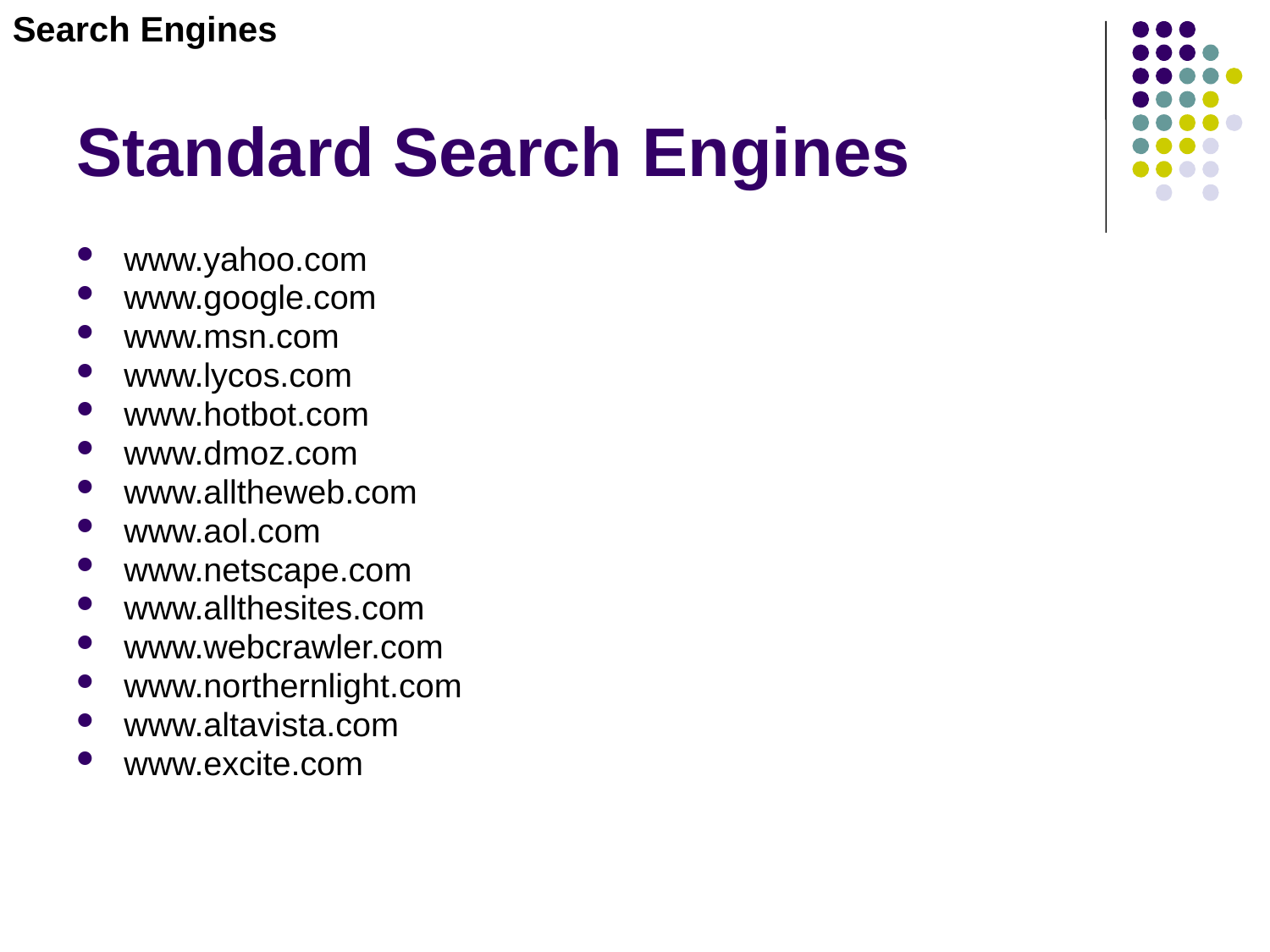

Search Engines
# Standard Search Engines
www.yahoo.com
www.google.com
www.msn.com
www.lycos.com
www.hotbot.com
www.dmoz.com
www.alltheweb.com
www.aol.com
www.netscape.com
www.allthesites.com
www.webcrawler.com
www.northernlight.com
www.altavista.com
www.excite.com